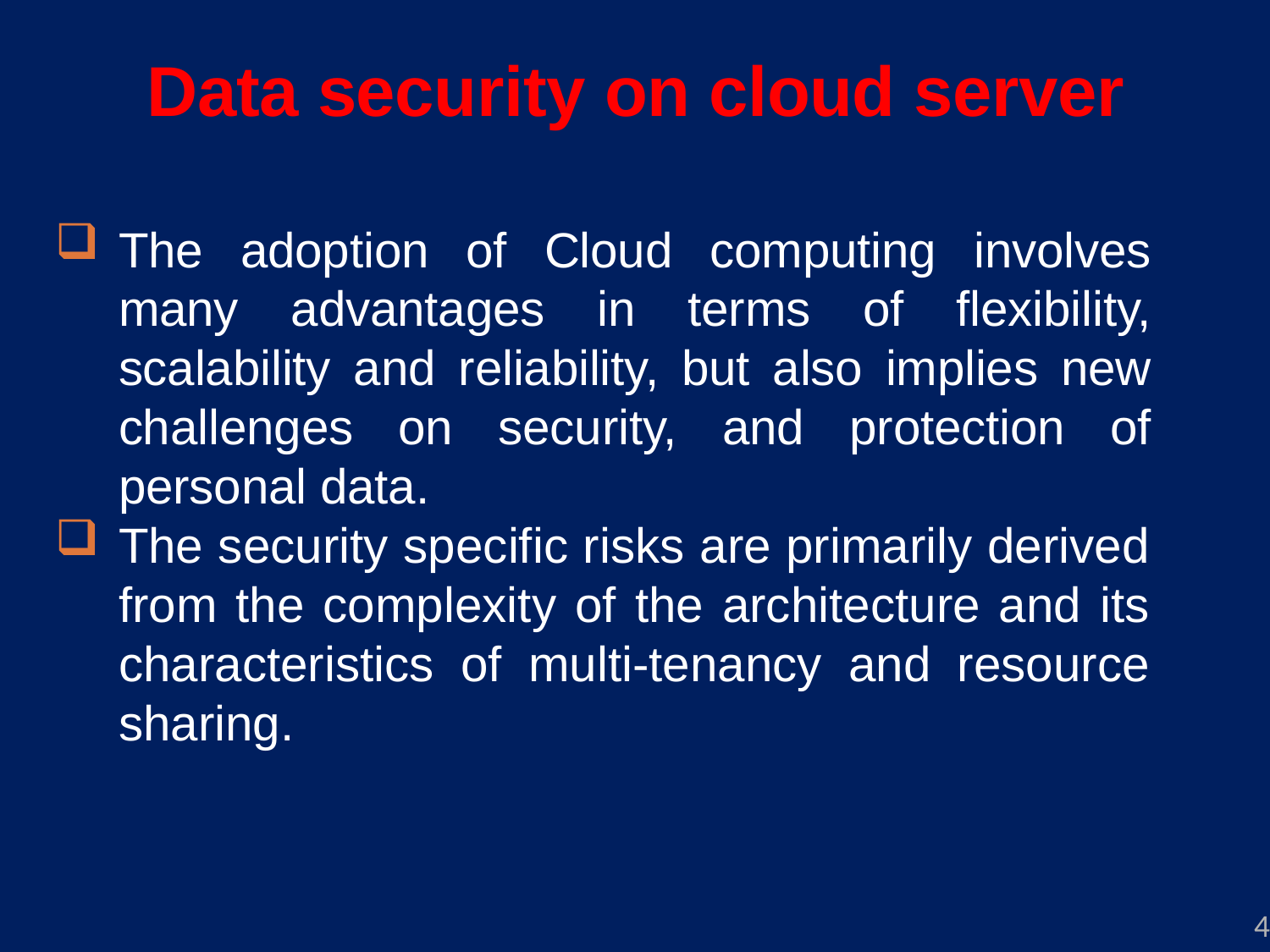

# Data security on cloud server
The adoption of Cloud computing involves many advantages in terms of flexibility, scalability and reliability, but also implies new challenges on security, and protection of personal data.
The security specific risks are primarily derived from the complexity of the architecture and its characteristics of multi-tenancy and resource sharing.

4